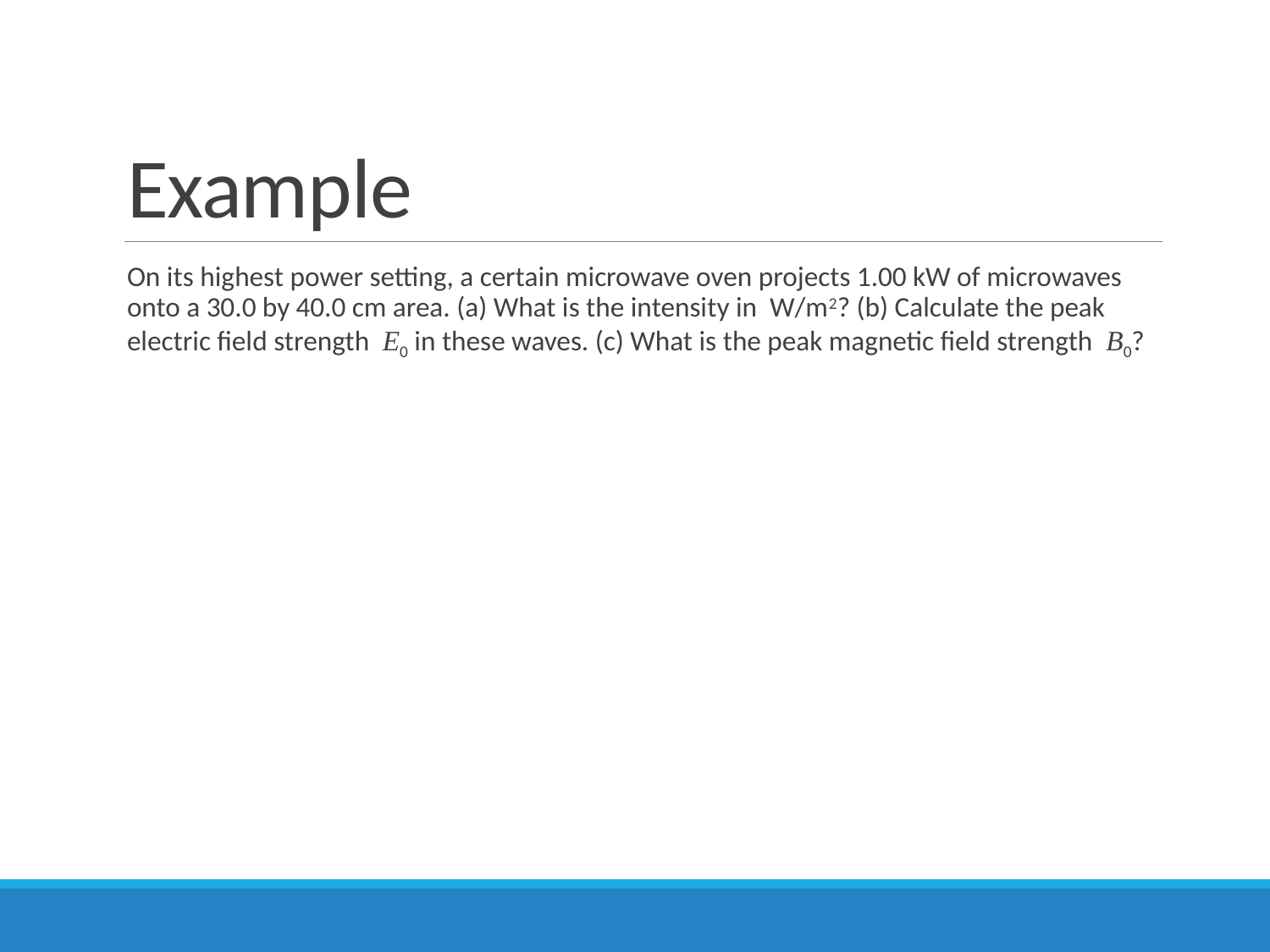

# Example
On its highest power setting, a certain microwave oven projects 1.00 kW of microwaves onto a 30.0 by 40.0 cm area. (a) What is the intensity in  W/m2? (b) Calculate the peak electric field strength  E0 in these waves. (c) What is the peak magnetic field strength  B0?